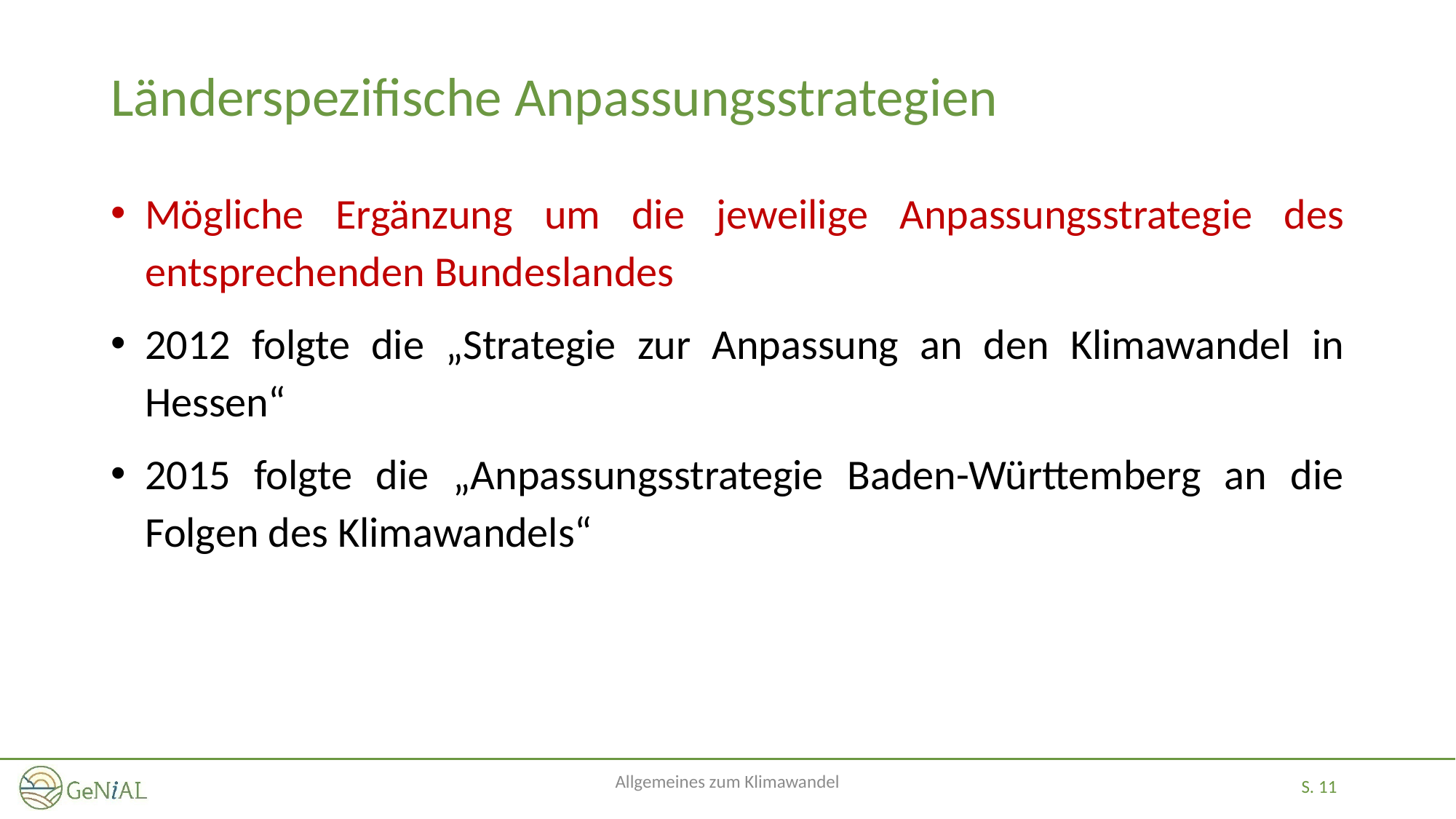

# Länderspezifische Anpassungsstrategien
Mögliche Ergänzung um die jeweilige Anpassungsstrategie des entsprechenden Bundeslandes
2012 folgte die „Strategie zur Anpassung an den Klimawandel in Hessen“
2015 folgte die „Anpassungsstrategie Baden-Württemberg an die Folgen des Klimawandels“

Allgemeines zum Klimawandel